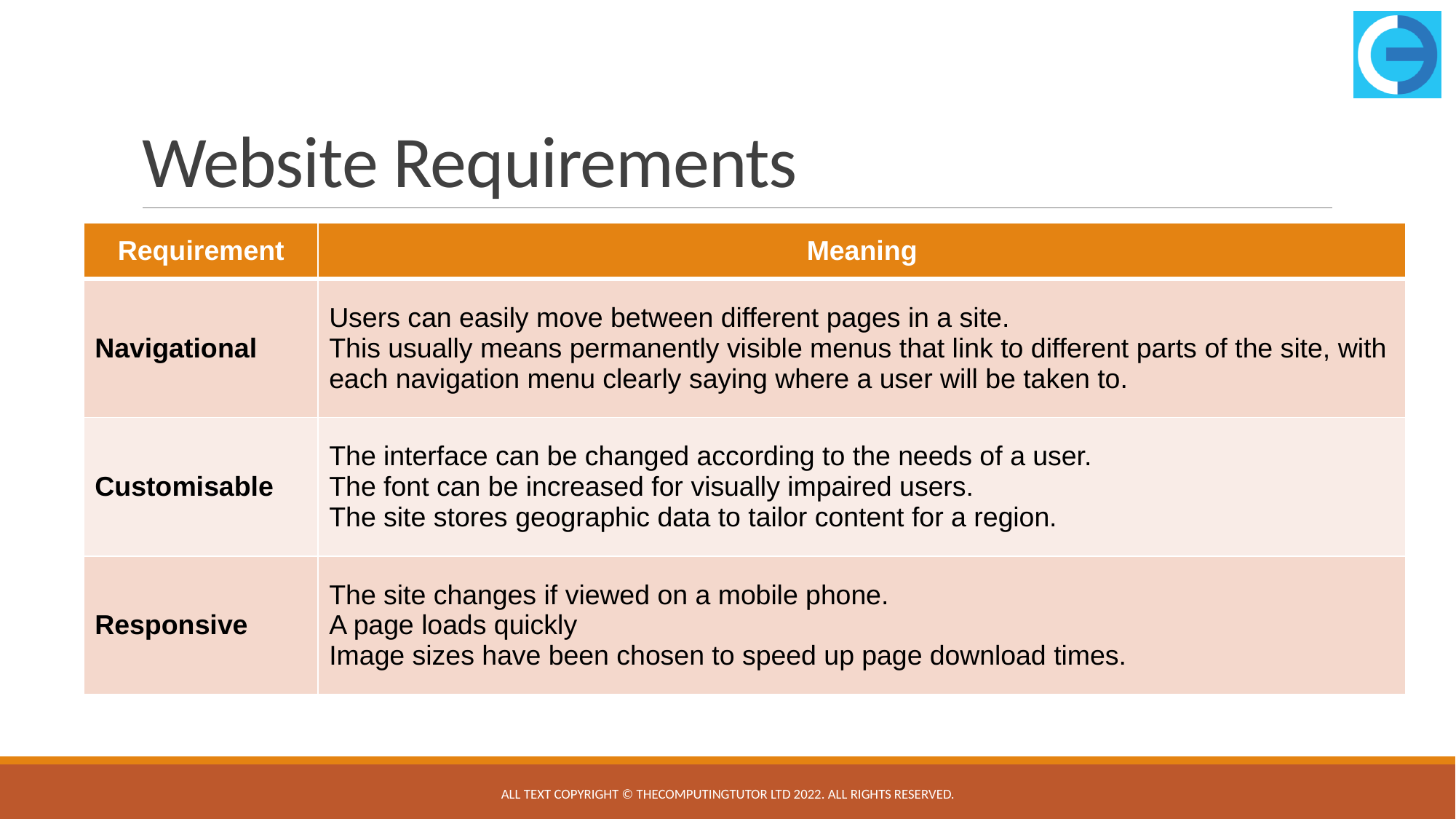

# Website Requirements
| Requirement | Meaning |
| --- | --- |
| Navigational | Users can easily move between different pages in a site. This usually means permanently visible menus that link to different parts of the site, with each navigation menu clearly saying where a user will be taken to. |
| Customisable | The interface can be changed according to the needs of a user. The font can be increased for visually impaired users. The site stores geographic data to tailor content for a region. |
| Responsive | The site changes if viewed on a mobile phone. A page loads quickly Image sizes have been chosen to speed up page download times. |
All text copyright © TheComputingTutor Ltd 2022. All rights Reserved.